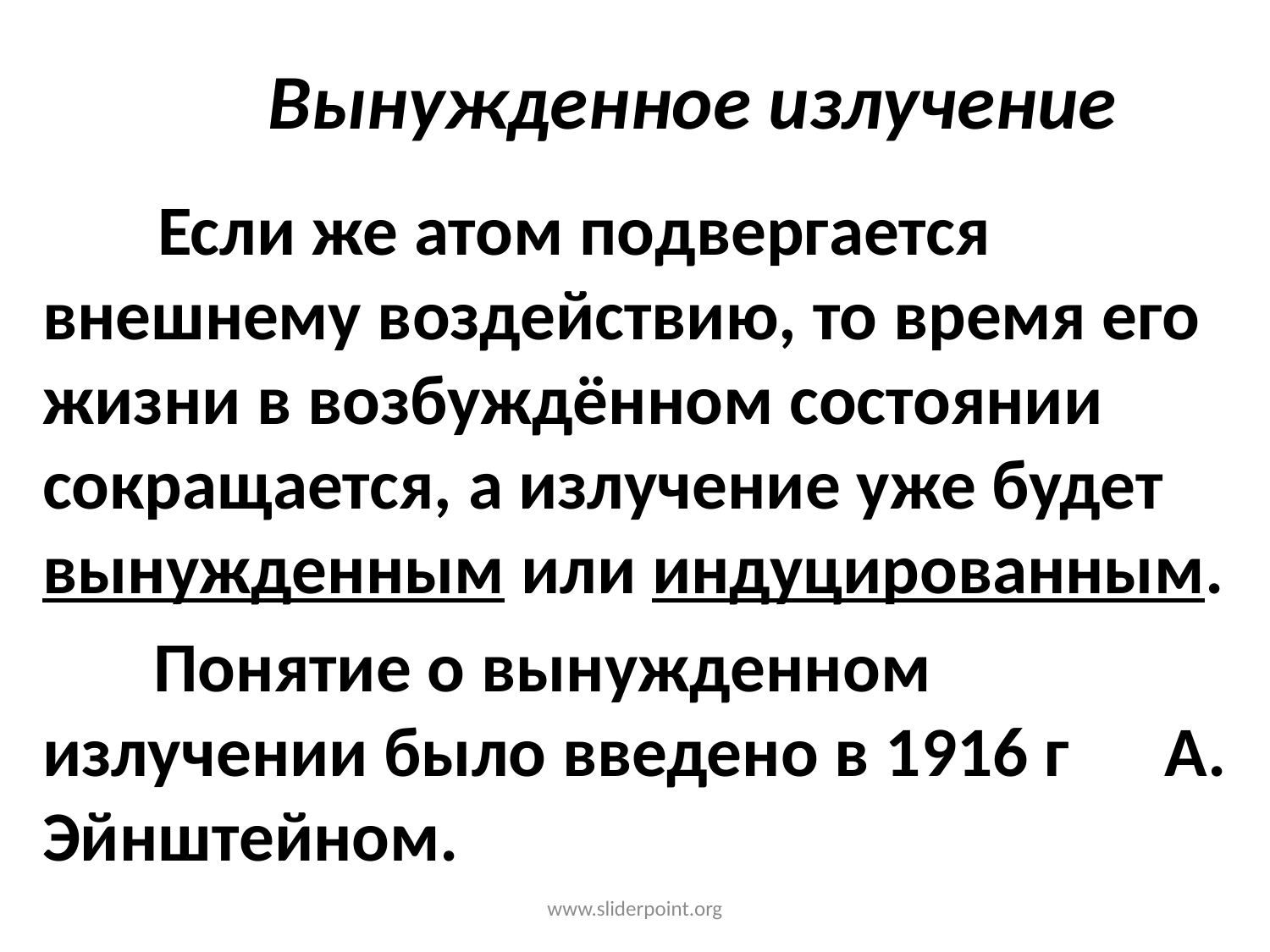

# Вынужденное излучение
        Если же атом подвергается внешнему воздействию, то время его жизни в возбуждённом состоянии сокращается, а излучение уже будет вынужденным или индуцированным.
       Понятие о вынужденном излучении было введено в 1916 г      А. Эйнштейном.
www.sliderpoint.org